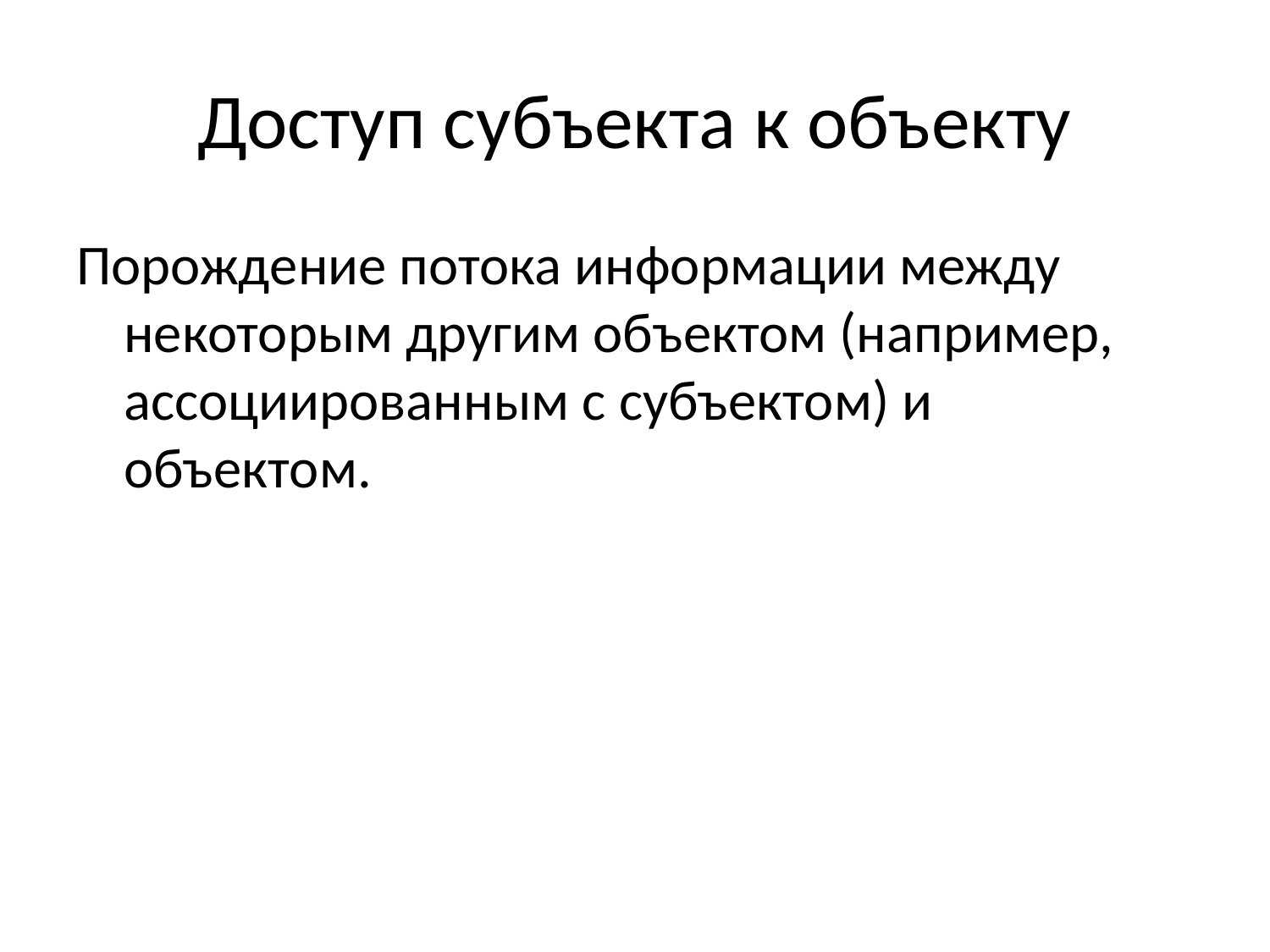

# Доступ субъекта к объекту
Порождение потока информации между некоторым другим объектом (например, ассоциированным с субъектом) и объектом.